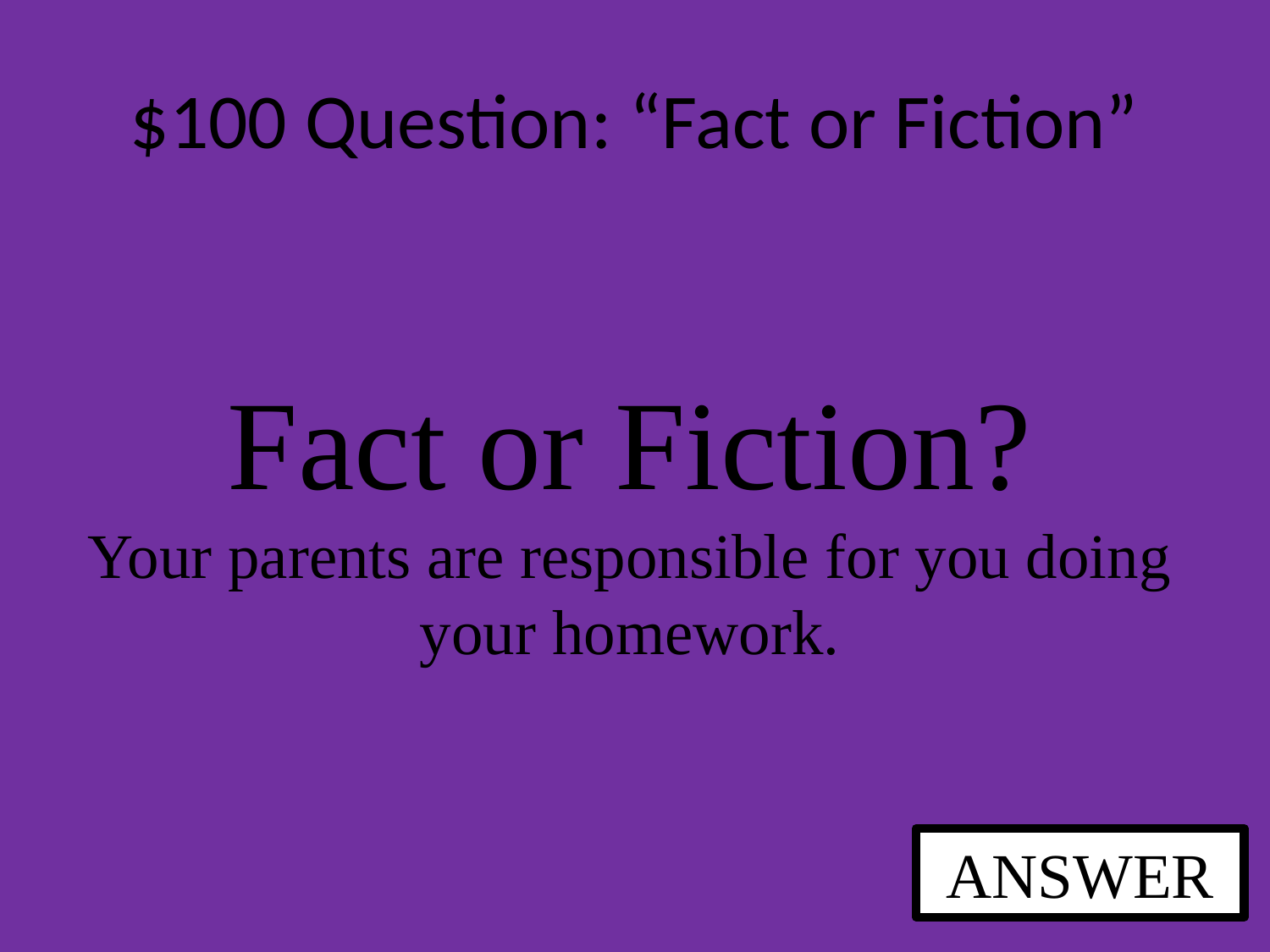

# $100 Question: “Fact or Fiction”
Fact or Fiction?
Your parents are responsible for you doing your homework.
ANSWER